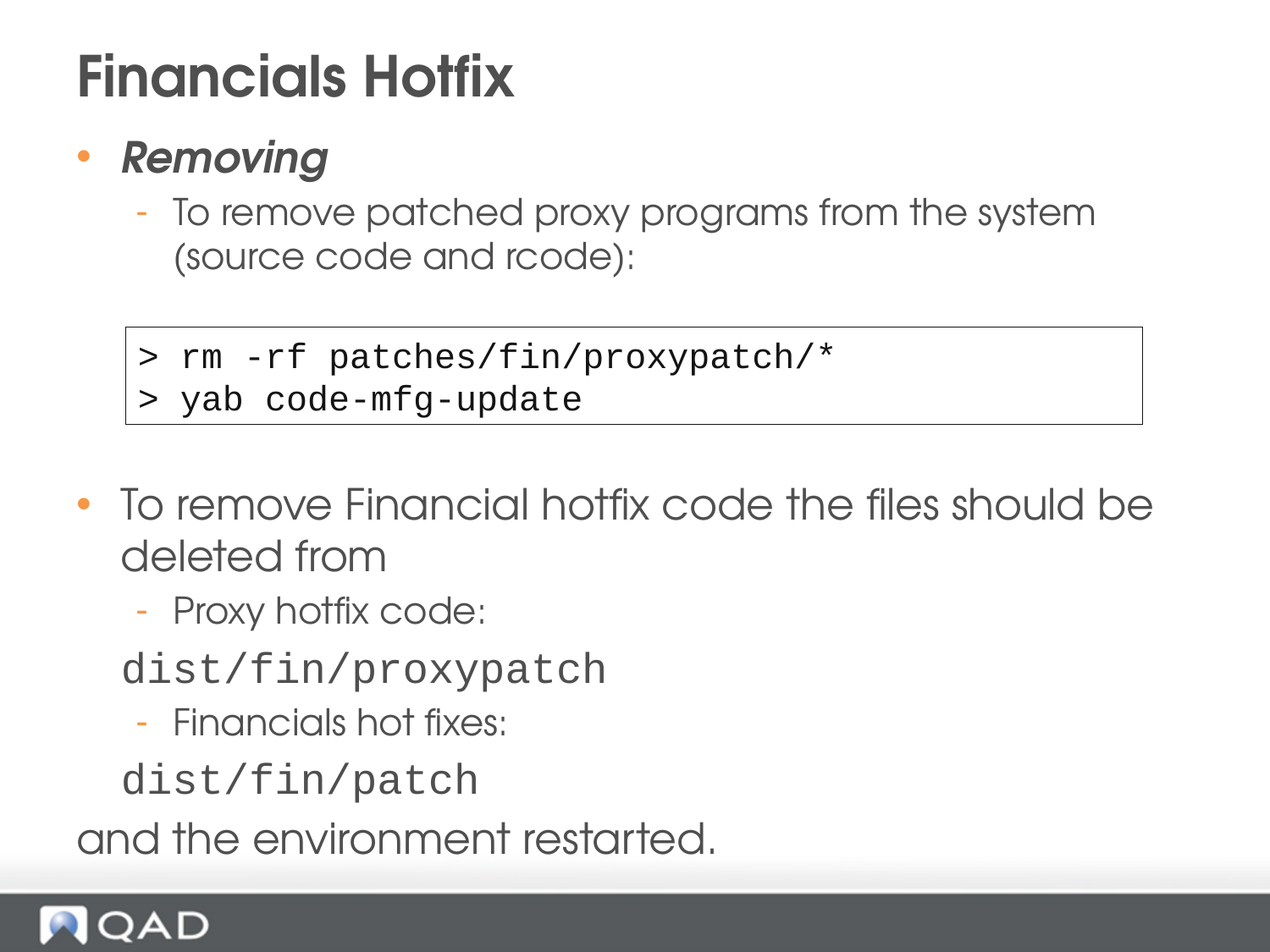

# Financials Hotfix
Removing
To remove patched proxy programs from the system (source code and rcode):

To remove Financial hotfix code the files should be deleted from
Proxy hotfix code:
				dist/fin/proxypatch
Financials hot fixes:
				dist/fin/patch
and the environment restarted.
> rm -rf patches/fin/proxypatch/*
> yab code-mfg-update